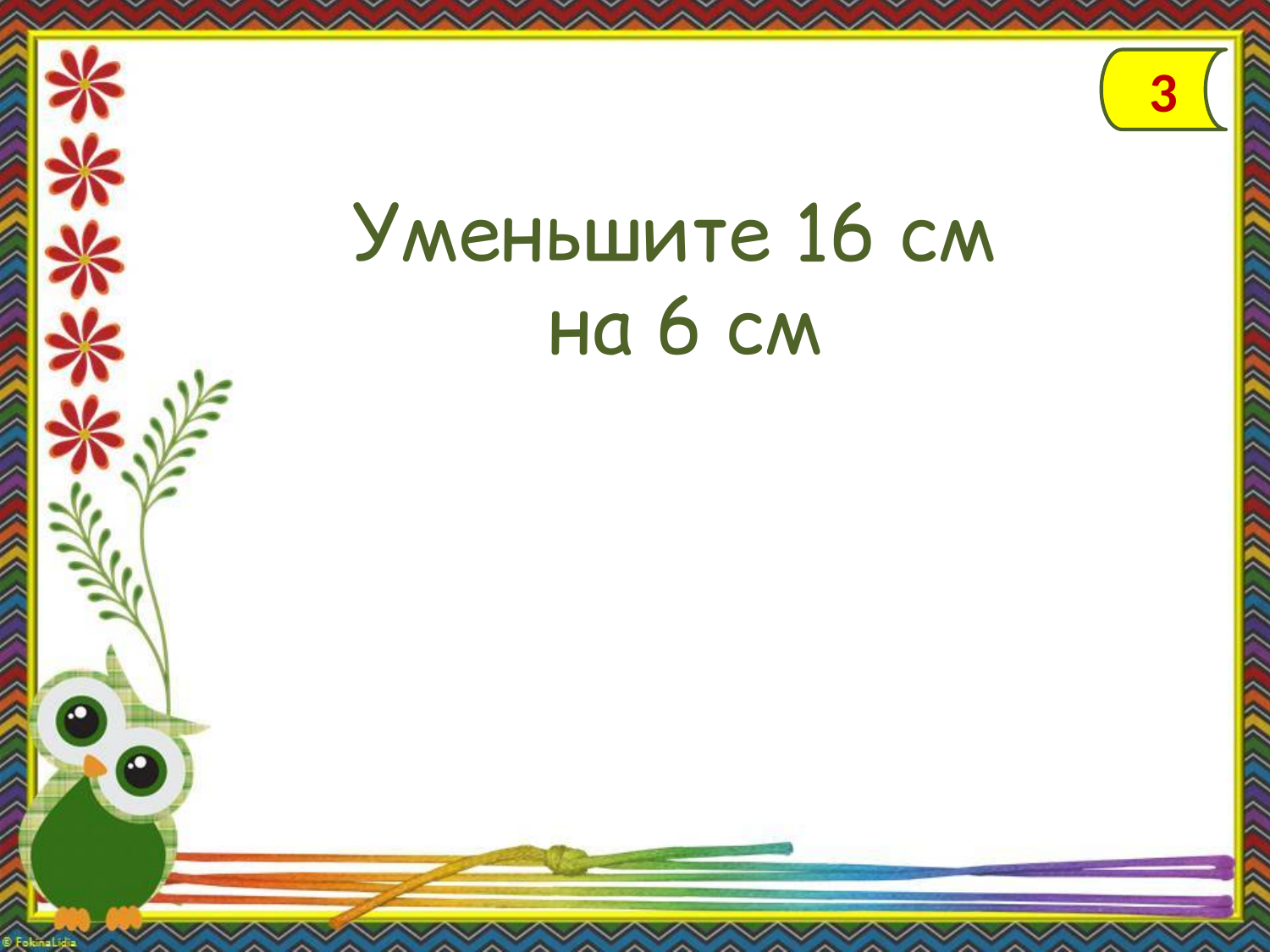

3
Уменьшите 16 см
на 6 см